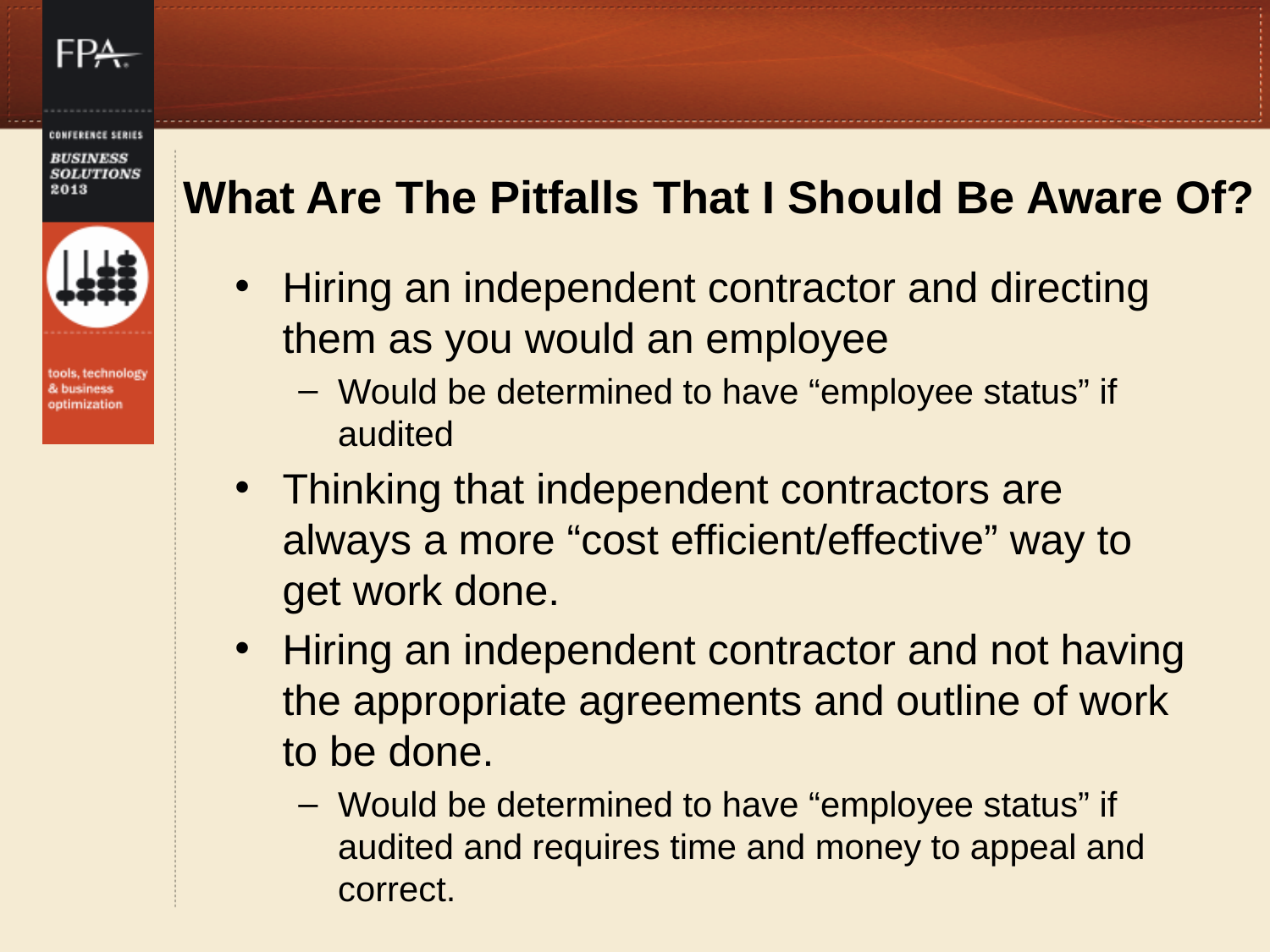

# What Are The Pitfalls That I Should Be Aware Of?
Hiring an independent contractor and directing them as you would an employee
Would be determined to have “employee status” if audited
Thinking that independent contractors are always a more “cost efficient/effective” way to get work done.
Hiring an independent contractor and not having the appropriate agreements and outline of work to be done.
Would be determined to have “employee status” if audited and requires time and money to appeal and correct.